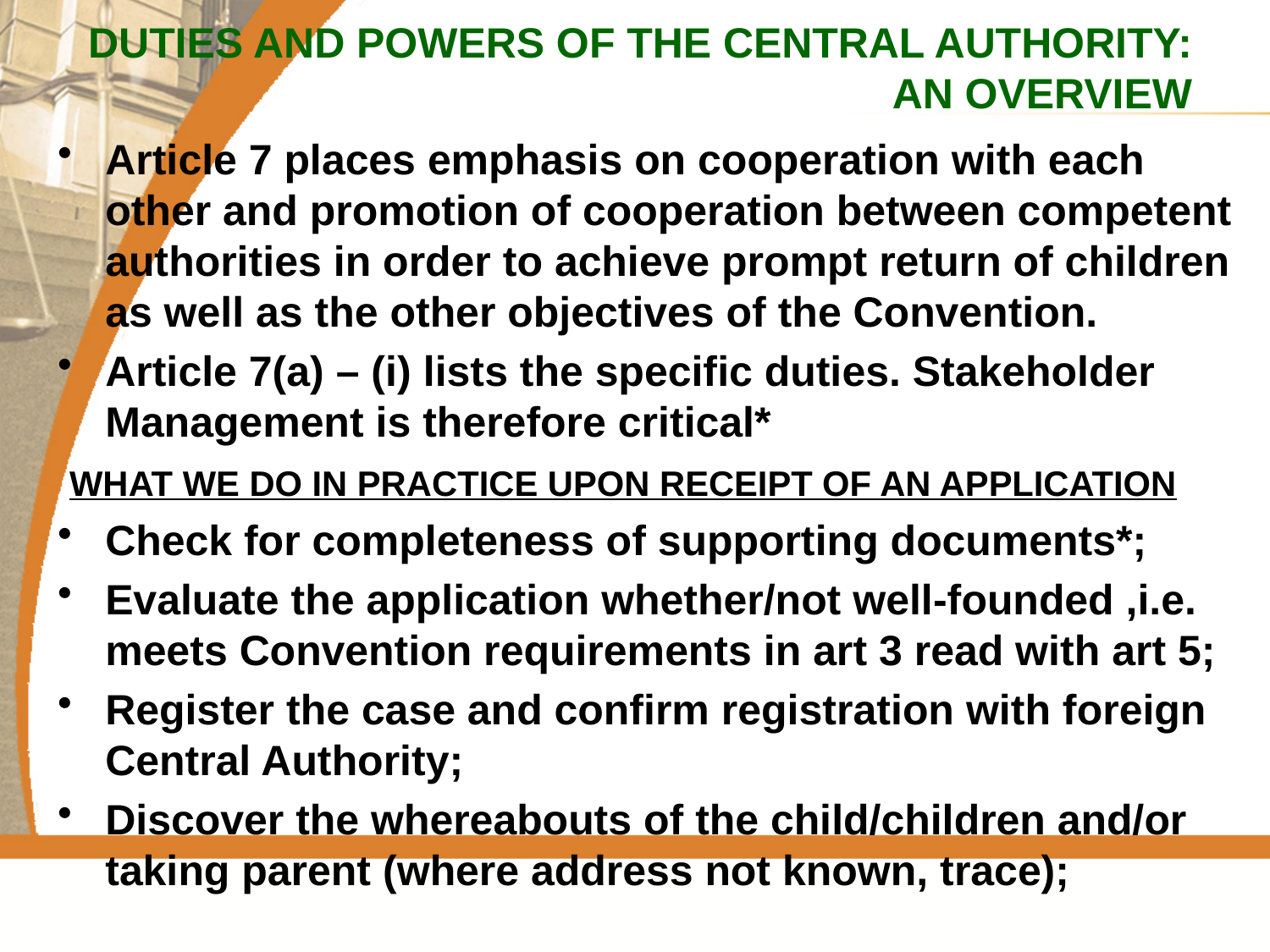

# DUTIES AND POWERS OF THE CENTRAL AUTHORITY: AN OVERVIEW
Article 7 places emphasis on cooperation with each other and promotion of cooperation between competent authorities in order to achieve prompt return of children as well as the other objectives of the Convention.
Article 7(a) – (i) lists the specific duties. Stakeholder Management is therefore critical*
 WHAT WE DO IN PRACTICE UPON RECEIPT OF AN APPLICATION
Check for completeness of supporting documents*;
Evaluate the application whether/not well-founded ,i.e. meets Convention requirements in art 3 read with art 5;
Register the case and confirm registration with foreign Central Authority;
Discover the whereabouts of the child/children and/or taking parent (where address not known, trace);